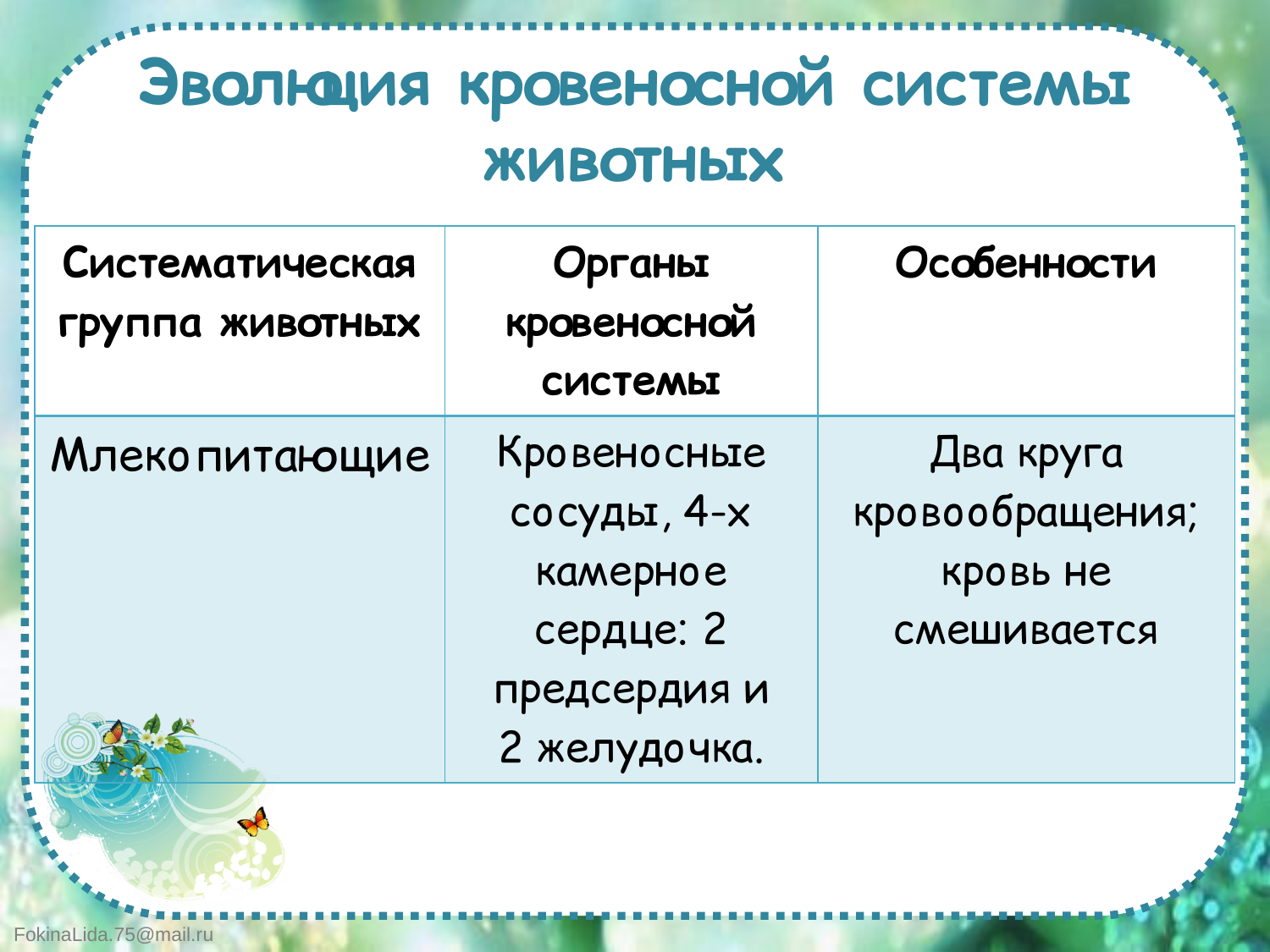

# Эволюция кровеносной системы животных
| Систематическая группа животных | Органы кровеносной системы | Особенности |
| --- | --- | --- |
| Млекопитающие | Кровеносные сосуды, 4-х камерное сердце: 2 предсердия и 2 желудочка. | Два круга кровообращения; кровь не смешивается |